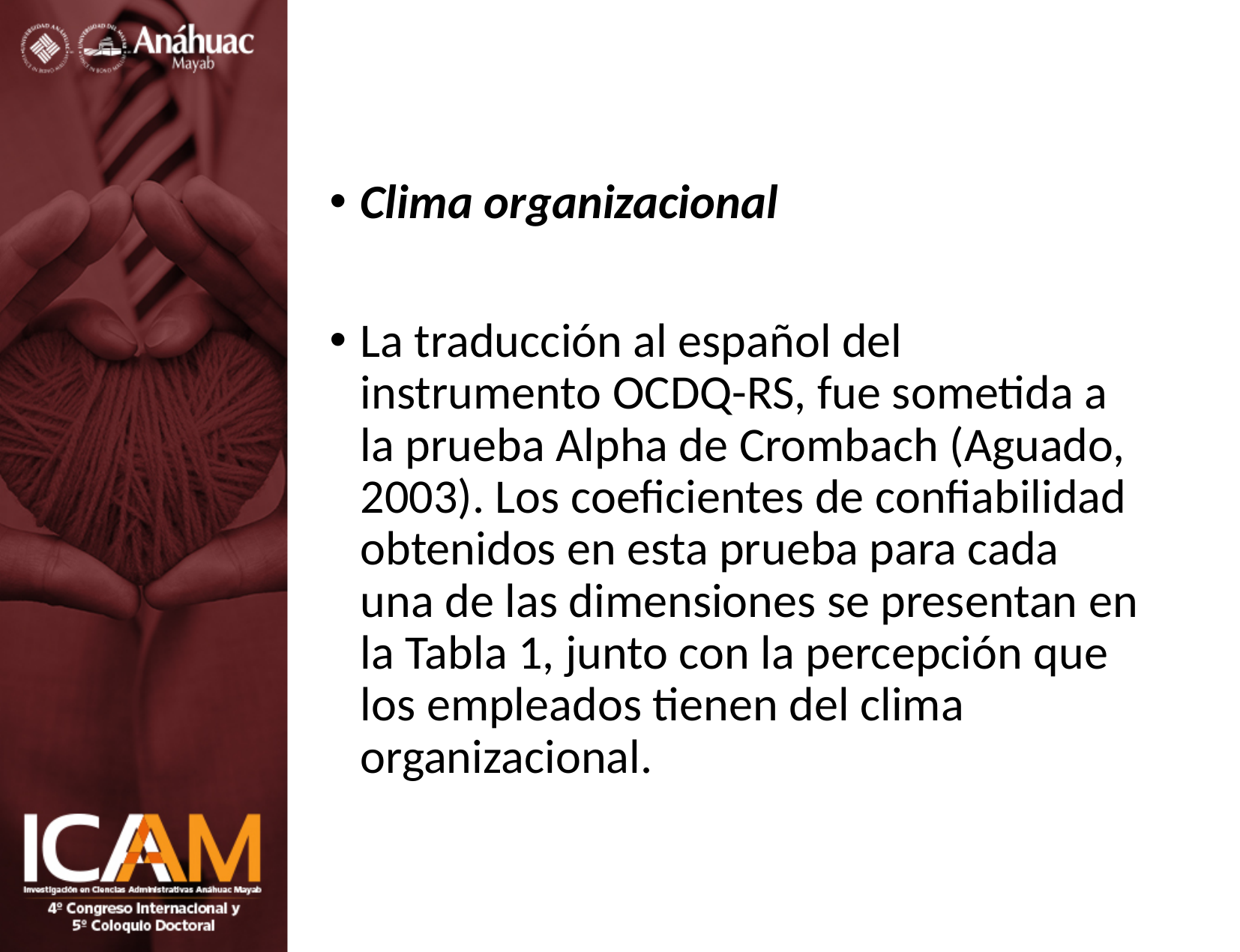

Clima organizacional

La traducción al español del instrumento OCDQ-RS, fue sometida a la prueba Alpha de Crombach (Aguado, 2003). Los coeficientes de confiabilidad obtenidos en esta prueba para cada una de las dimensiones se presentan en la Tabla 1, junto con la percepción que los empleados tienen del clima organizacional.